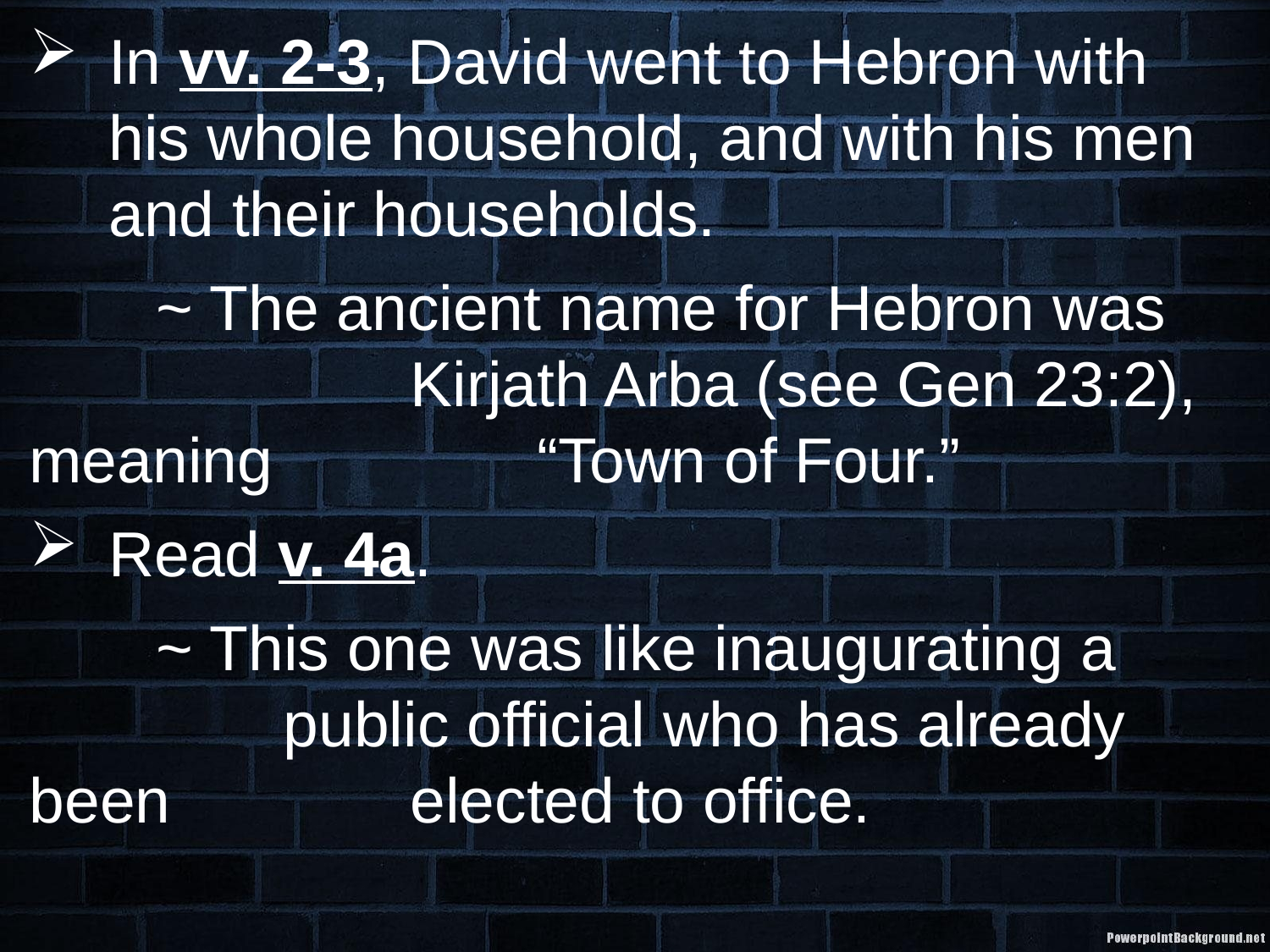

In vv. 2-3, David went to Hebron with his whole household, and with his men and their households.
	~ The ancient name for Hebron was 			Kirjath Arba (see Gen 23:2), meaning 		“Town of Four.”
Read v. 4a.
	~ This one was like inaugurating a 			public official who has already been 		elected to office.